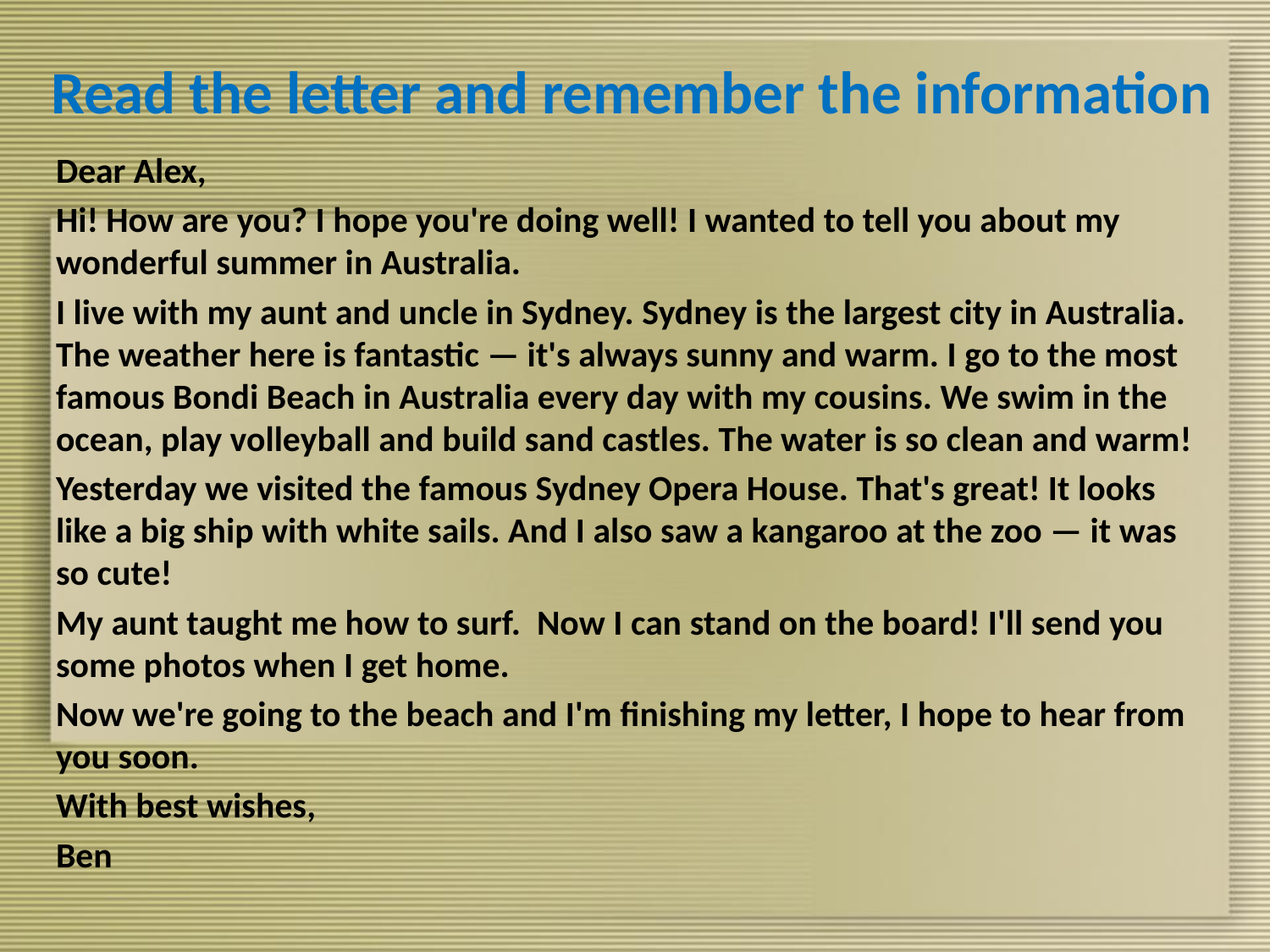

# Read the letter and remember the information
Dear Alex,
Hi! How are you? I hope you're doing well! I wanted to tell you about my wonderful summer in Australia.
I live with my aunt and uncle in Sydney. Sydney is the largest city in Australia. The weather here is fantastic — it's always sunny and warm. I go to the most famous Bondi Beach in Australia every day with my cousins. We swim in the ocean, play volleyball and build sand castles. The water is so clean and warm!
Yesterday we visited the famous Sydney Opera House. That's great! It looks like a big ship with white sails. And I also saw a kangaroo at the zoo — it was so cute!
My aunt taught me how to surf.  Now I can stand on the board! I'll send you some photos when I get home.
Now we're going to the beach and I'm finishing my letter, I hope to hear from you soon.
With best wishes,
Ben